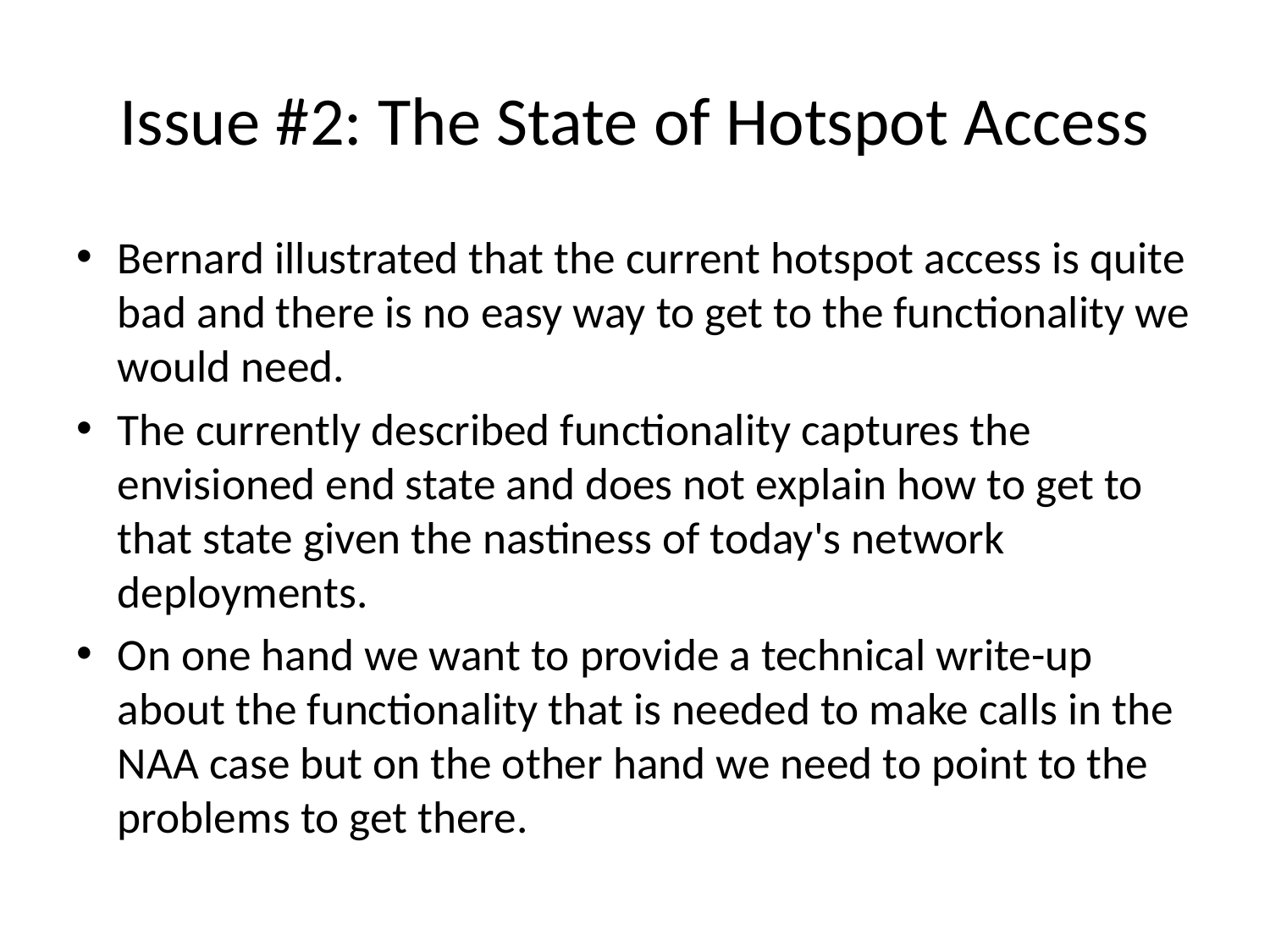

# Issue #2: The State of Hotspot Access
Bernard illustrated that the current hotspot access is quite bad and there is no easy way to get to the functionality we would need.
The currently described functionality captures the envisioned end state and does not explain how to get to that state given the nastiness of today's network deployments.
On one hand we want to provide a technical write-up about the functionality that is needed to make calls in the NAA case but on the other hand we need to point to the problems to get there.